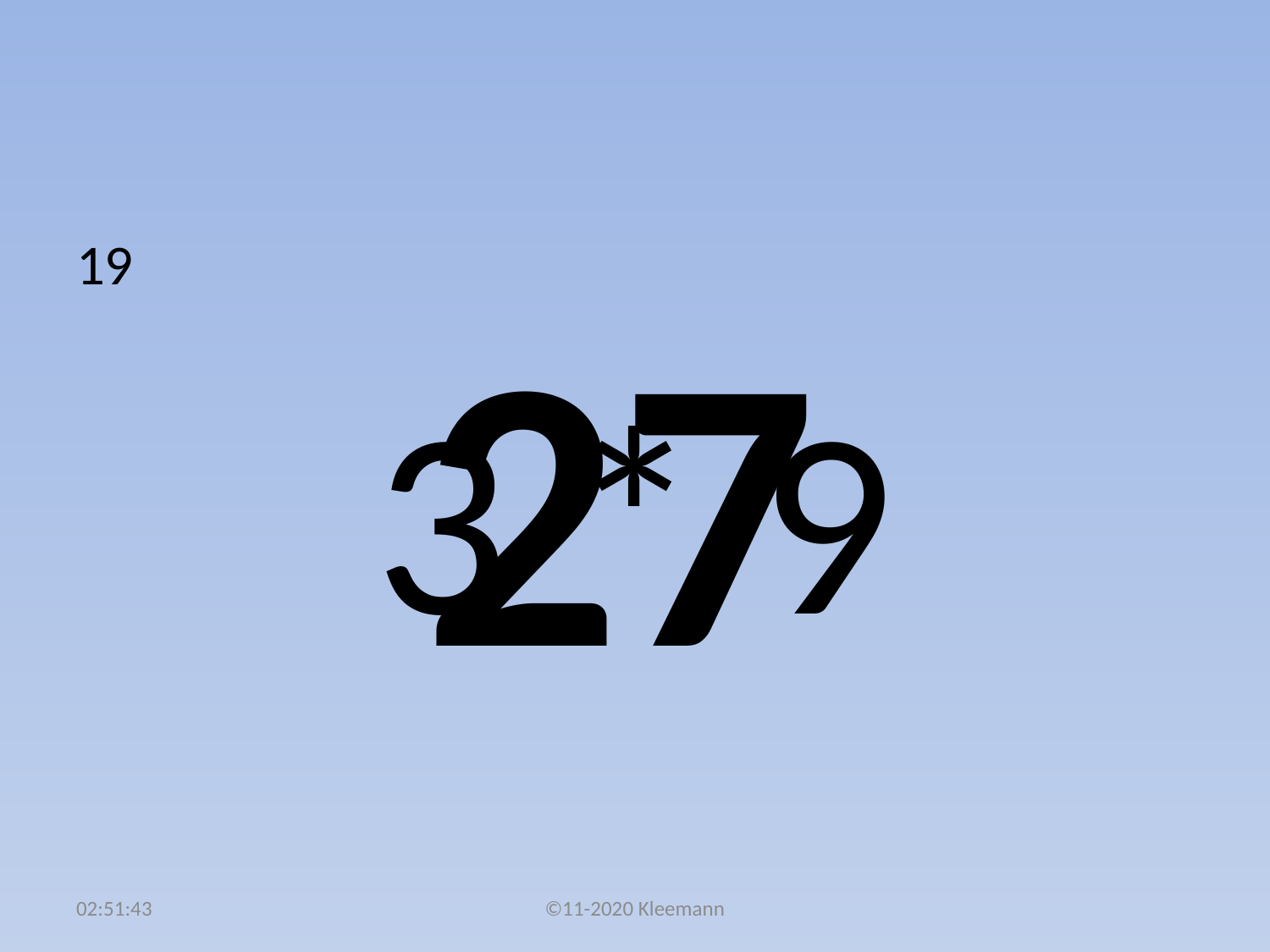

#
19
3 * 9
27
02:51:43
©11-2020 Kleemann